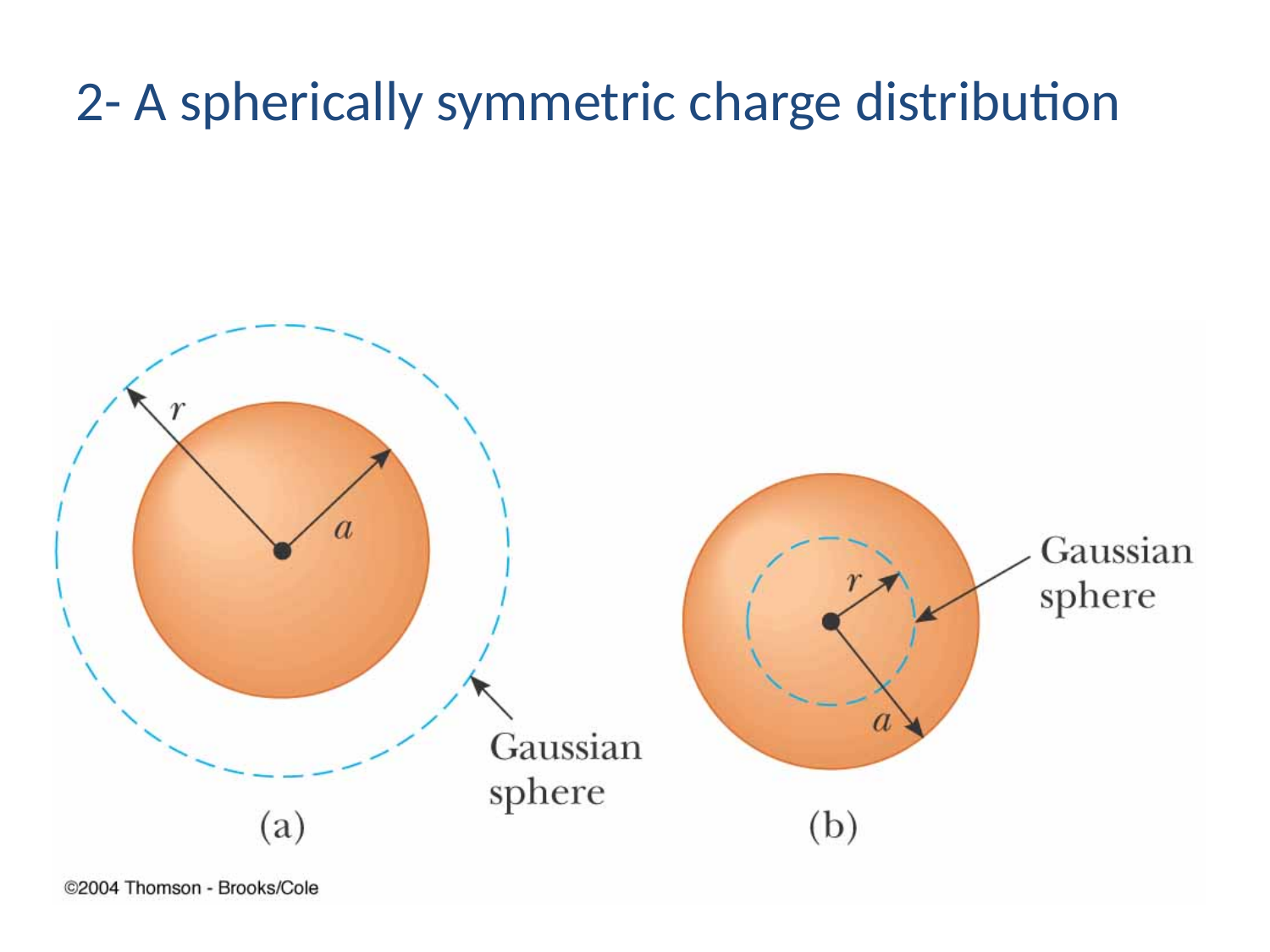

#
2- A spherically symmetric charge distribution